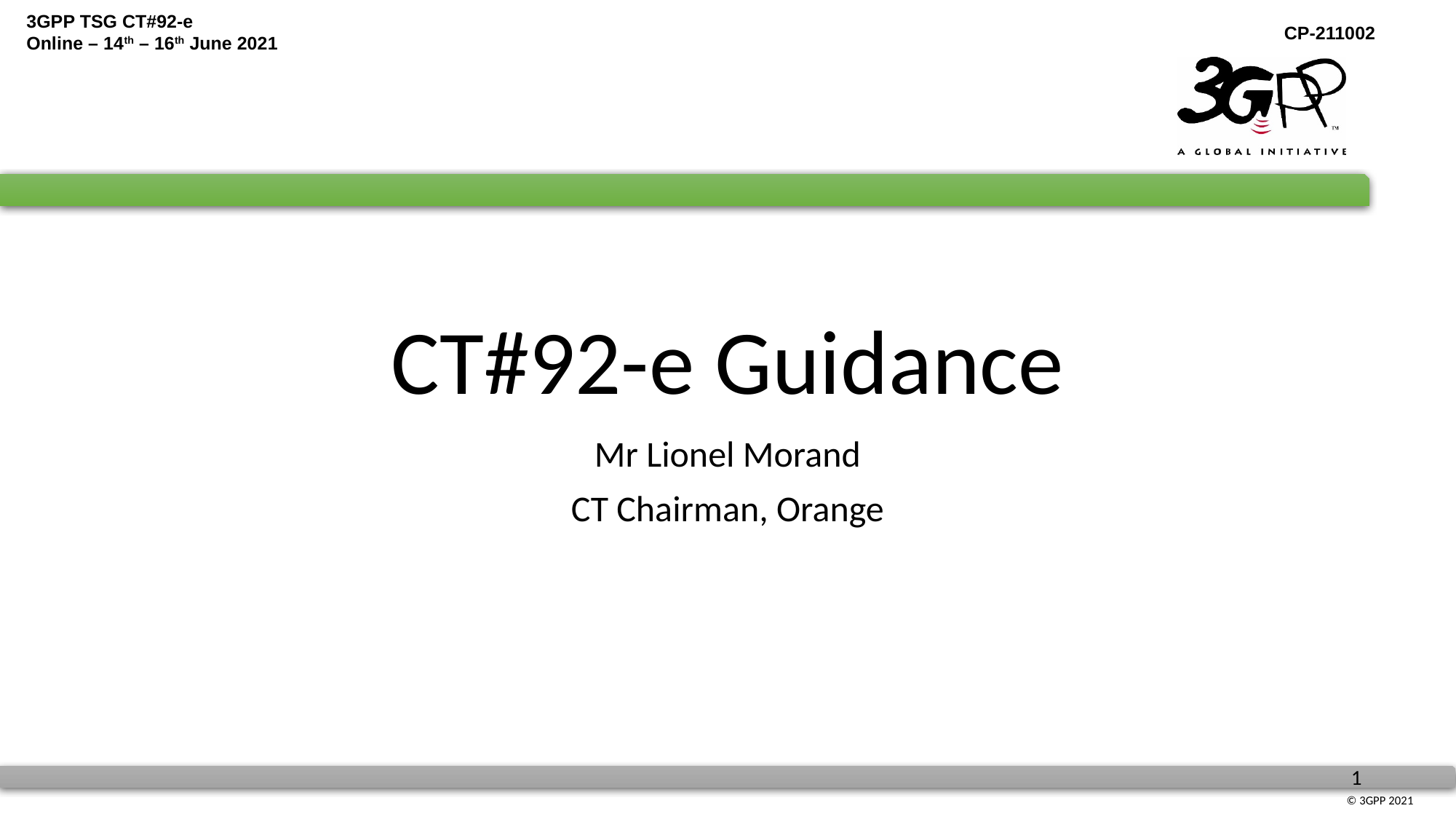

# CT#92-e Guidance
Mr Lionel Morand
CT Chairman, Orange